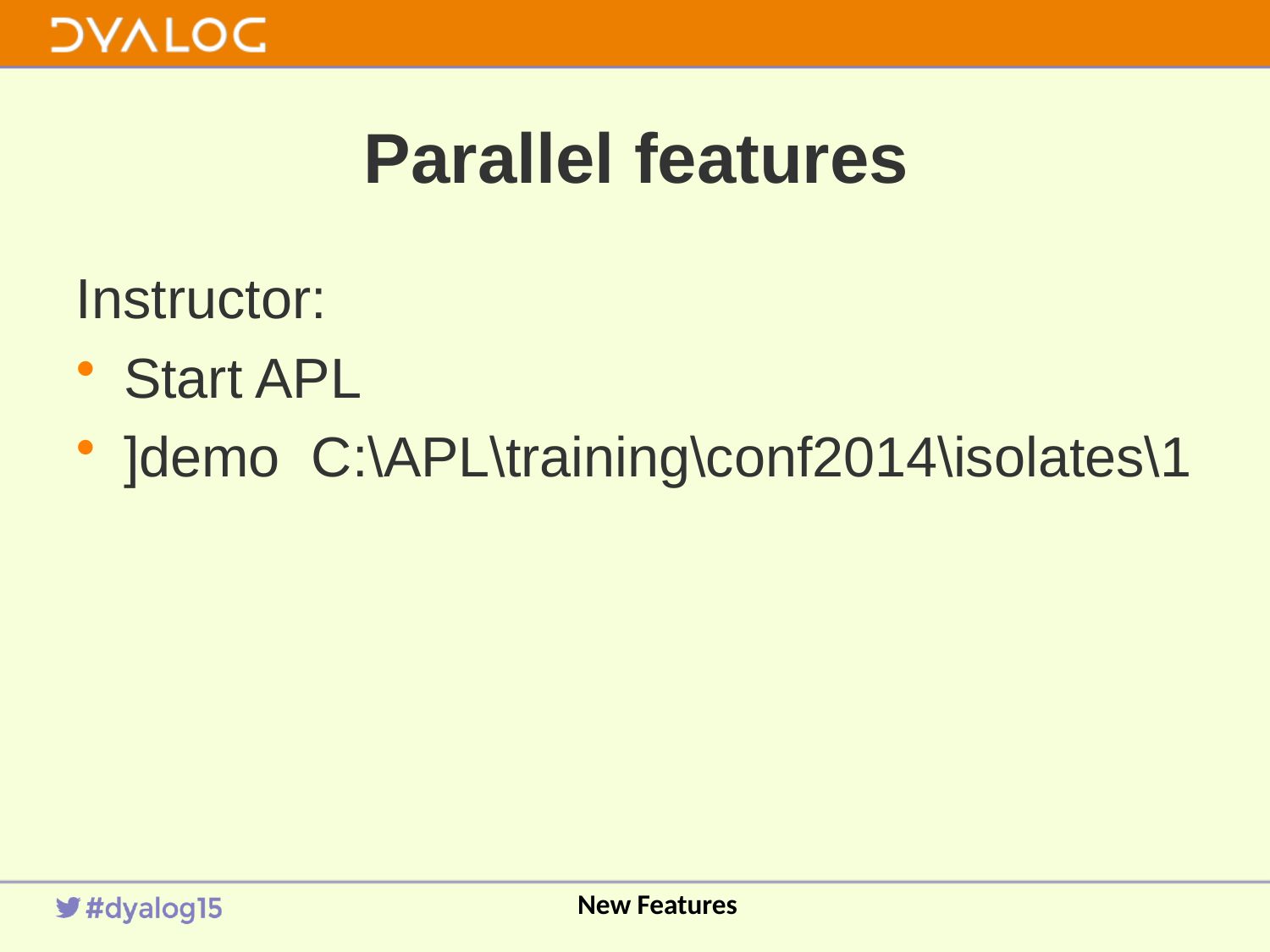

# Parallel features
Instructor:
Start APL
]demo  C:\APL\training\conf2014\isolates\1
New Features